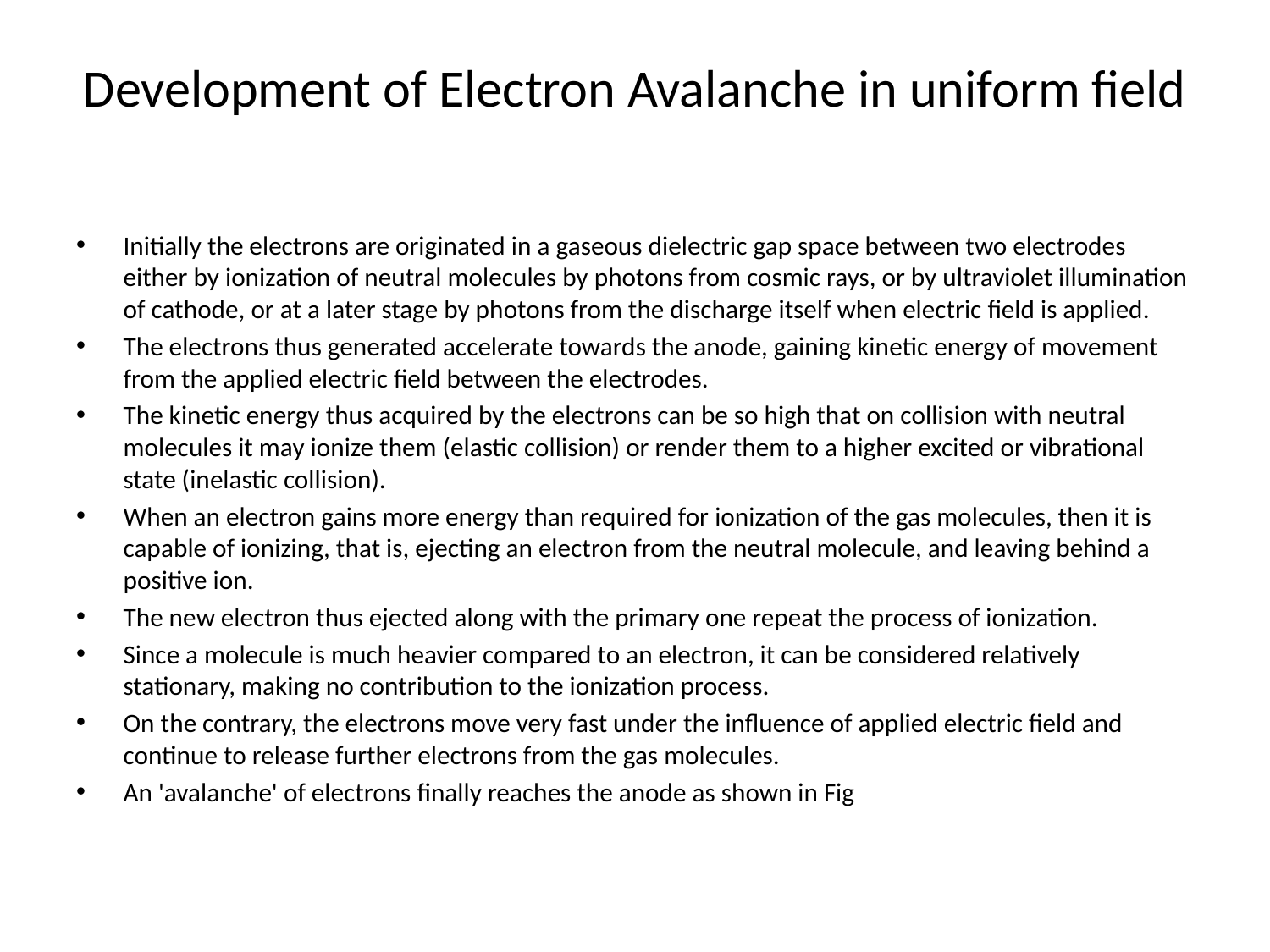

# Development of Electron Avalanche in uniform field
Initially the electrons are originated in a gaseous dielectric gap space between two electrodes either by ionization of neutral molecules by photons from cosmic rays, or by ultraviolet illumination of cathode, or at a later stage by photons from the discharge itself when electric field is applied.
The electrons thus generated accelerate towards the anode, gaining kinetic energy of movement from the applied electric field between the electrodes.
The kinetic energy thus acquired by the electrons can be so high that on collision with neutral molecules it may ionize them (elastic collision) or render them to a higher excited or vibrational state (inelastic collision).
When an electron gains more energy than required for ionization of the gas molecules, then it is capable of ionizing, that is, ejecting an electron from the neutral molecule, and leaving behind a positive ion.
The new electron thus ejected along with the primary one repeat the process of ionization.
Since a molecule is much heavier compared to an electron, it can be considered relatively stationary, making no contribution to the ionization process.
On the contrary, the electrons move very fast under the influence of applied electric field and continue to release further electrons from the gas molecules.
An 'avalanche' of electrons finally reaches the anode as shown in Fig